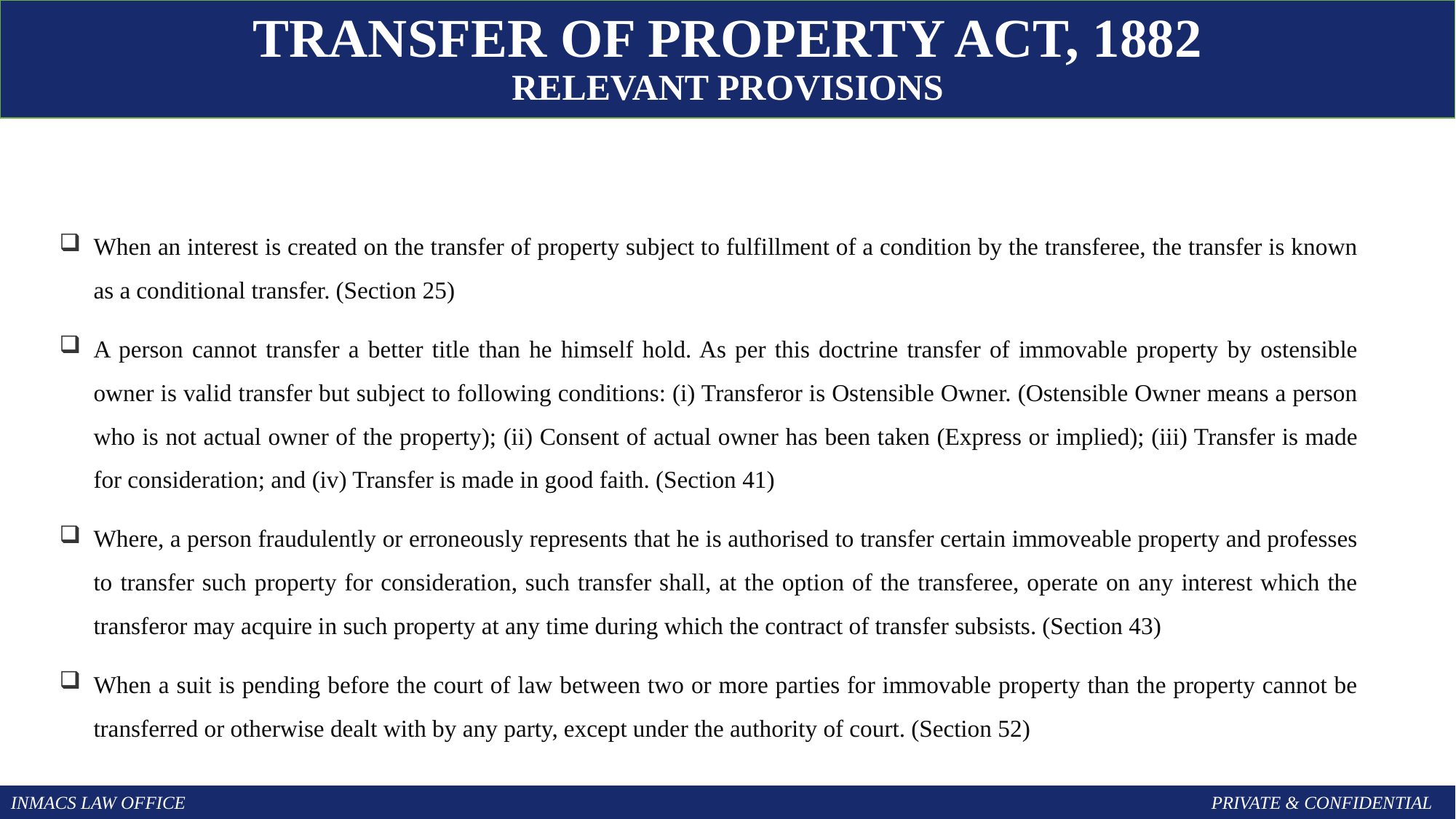

TRANSFER OF PROPERTY Act, 1882
RELEVANT PROVISIONS
When an interest is created on the transfer of property subject to fulfillment of a condition by the transferee, the transfer is known as a conditional transfer. (Section 25)
A person cannot transfer a better title than he himself hold. As per this doctrine transfer of immovable property by ostensible owner is valid transfer but subject to following conditions: (i) Transferor is Ostensible Owner. (Ostensible Owner means a person who is not actual owner of the property); (ii) Consent of actual owner has been taken (Express or implied); (iii) Transfer is made for consideration; and (iv) Transfer is made in good faith. (Section 41)
Where, a person fraudulently or erroneously represents that he is authorised to transfer certain immoveable property and professes to transfer such property for consideration, such transfer shall, at the option of the transferee, operate on any interest which the transferor may acquire in such property at any time during which the contract of transfer subsists. (Section 43)
When a suit is pending before the court of law between two or more parties for immovable property than the property cannot be transferred or otherwise dealt with by any party, except under the authority of court. (Section 52)
INMACS LAW OFFICE										PRIVATE & CONFIDENTIAL